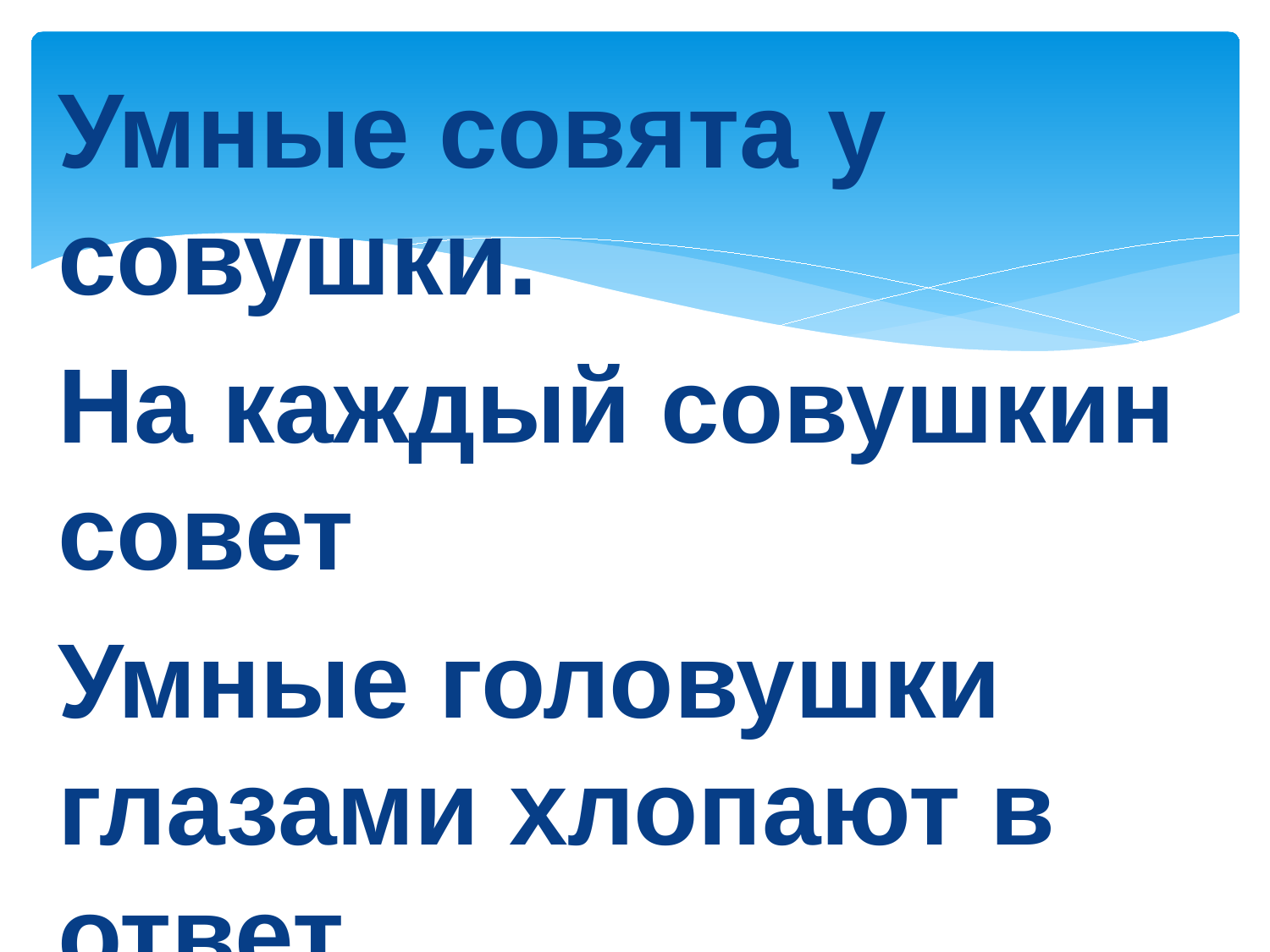

Умные совята у совушки.
На каждый совушкин совет
Умные головушки глазами хлопают в ответ